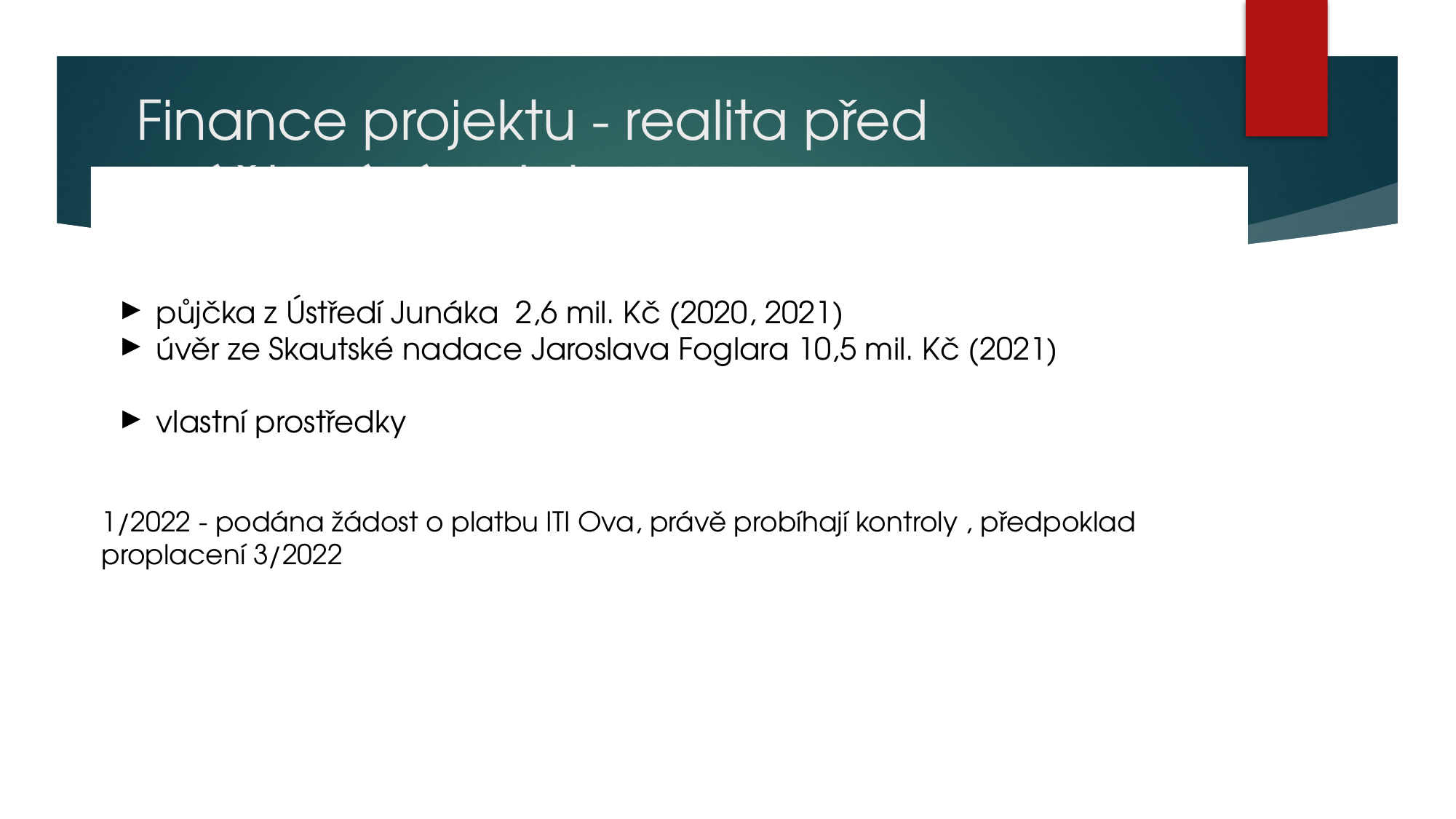

# Finance projektu - realita před vyúčtováním dotace

půjčka z Ústředí Junáka  2,6 mil. Kč (2020, 2021)
úvěr ze Skautské nadace Jaroslava Foglara 10,5 mil. Kč (2021)
vlastní prostředky

1/2022 - podána žádost o platbu ITI Ova, právě probíhají kontroly , předpoklad proplacení 3/2022